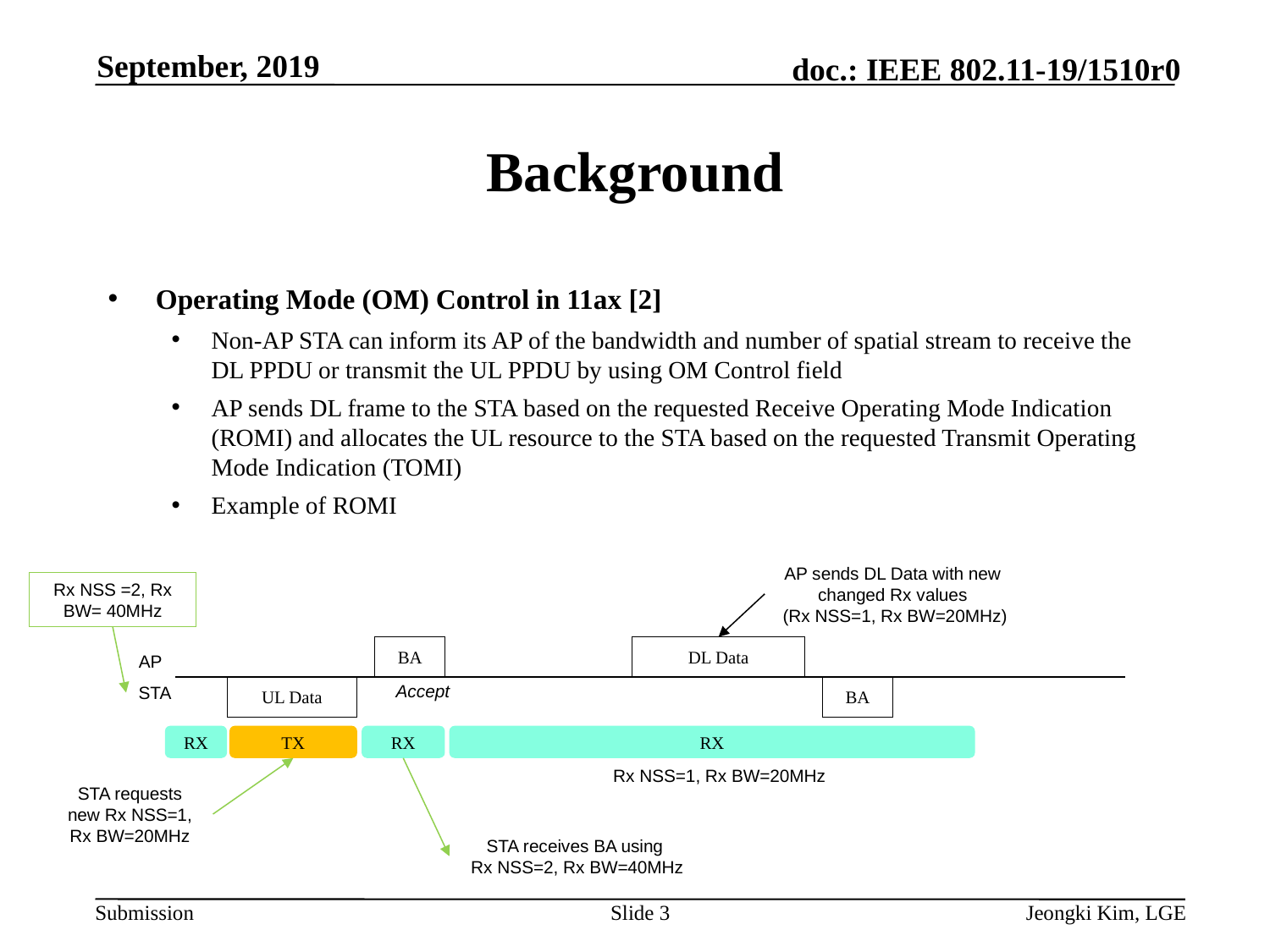

September, 2019
# Background
Operating Mode (OM) Control in 11ax [2]
Non-AP STA can inform its AP of the bandwidth and number of spatial stream to receive the DL PPDU or transmit the UL PPDU by using OM Control field
AP sends DL frame to the STA based on the requested Receive Operating Mode Indication (ROMI) and allocates the UL resource to the STA based on the requested Transmit Operating Mode Indication (TOMI)
Example of ROMI

AP sends DL Data with new changed Rx values
 (Rx NSS=1, Rx BW=20MHz)
Rx NSS =2, Rx BW= 40MHz
DL Data
BA
AP
Accept
STA
UL Data
BA
RX
TX
RX
RX
Rx NSS=1, Rx BW=20MHz
STA requests new Rx NSS=1, Rx BW=20MHz
STA receives BA using
Rx NSS=2, Rx BW=40MHz
Slide 3
Jeongki Kim, LGE